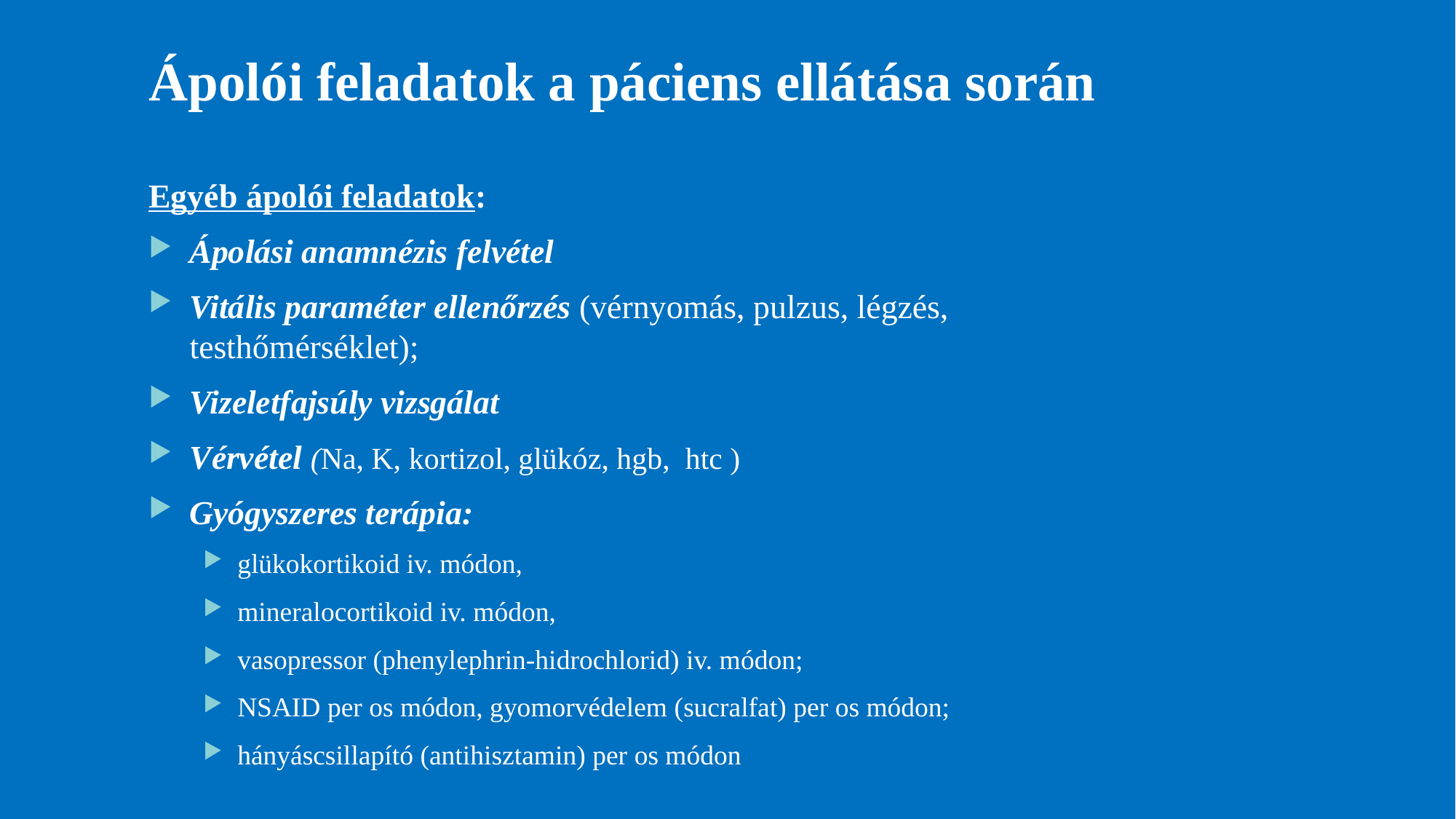

# Ápolói feladatok a páciens ellátása során
Egyéb ápolói feladatok:
Ápolási anamnézis felvétel
Vitális paraméter ellenőrzés (vérnyomás, pulzus, légzés, testhőmérséklet);
Vizeletfajsúly vizsgálat
Vérvétel (Na, K, kortizol, glükóz, hgb,  htc )
Gyógyszeres terápia:
glükokortikoid iv. módon,
mineralocortikoid iv. módon,
vasopressor (phenylephrin-hidrochlorid) iv. módon;
NSAID per os módon, gyomorvédelem (sucralfat) per os módon;
hányáscsillapító (antihisztamin) per os módon